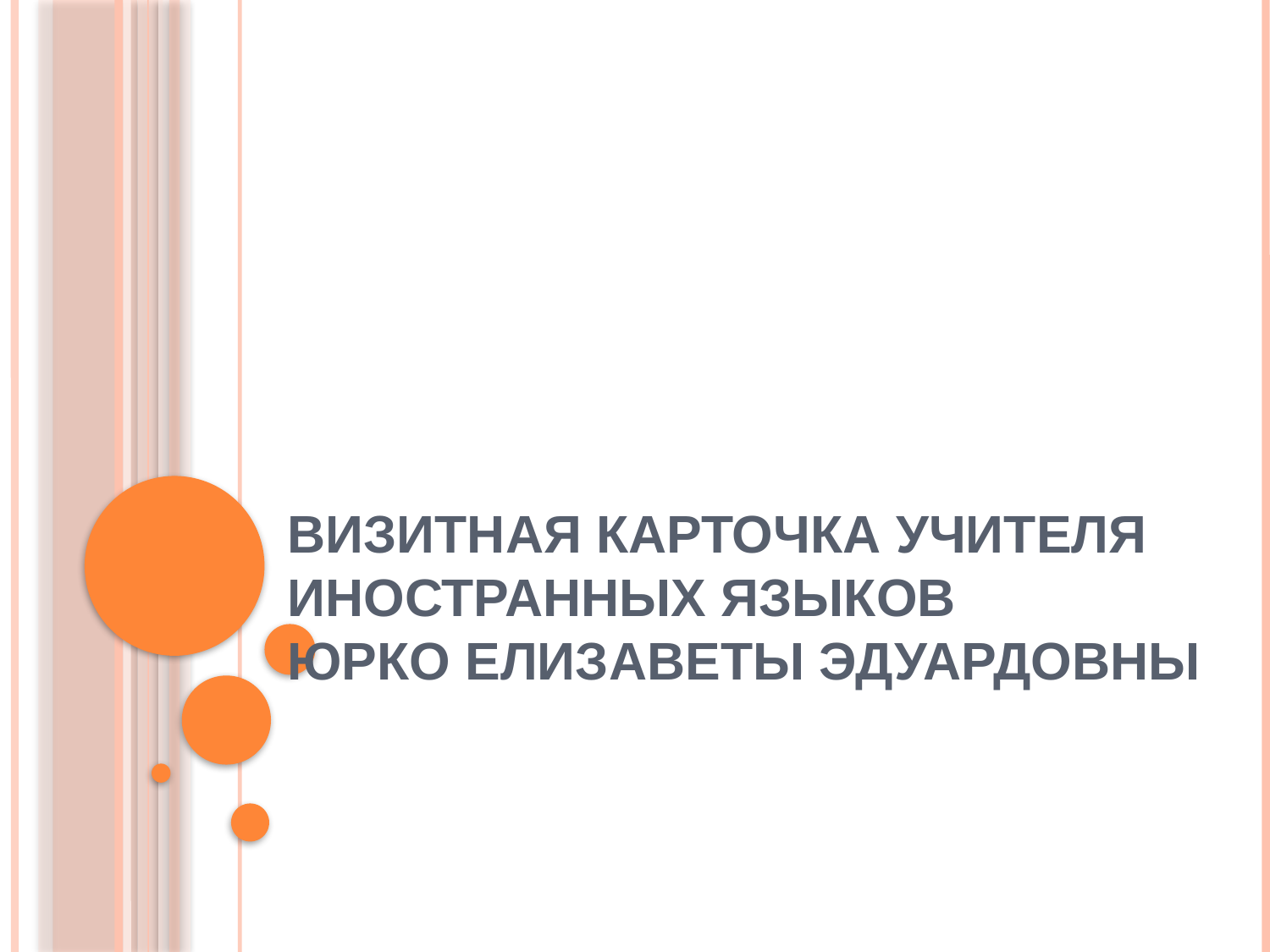

# Визитная карточка учителя иностранных языков юрко Елизаветы Эдуардовны